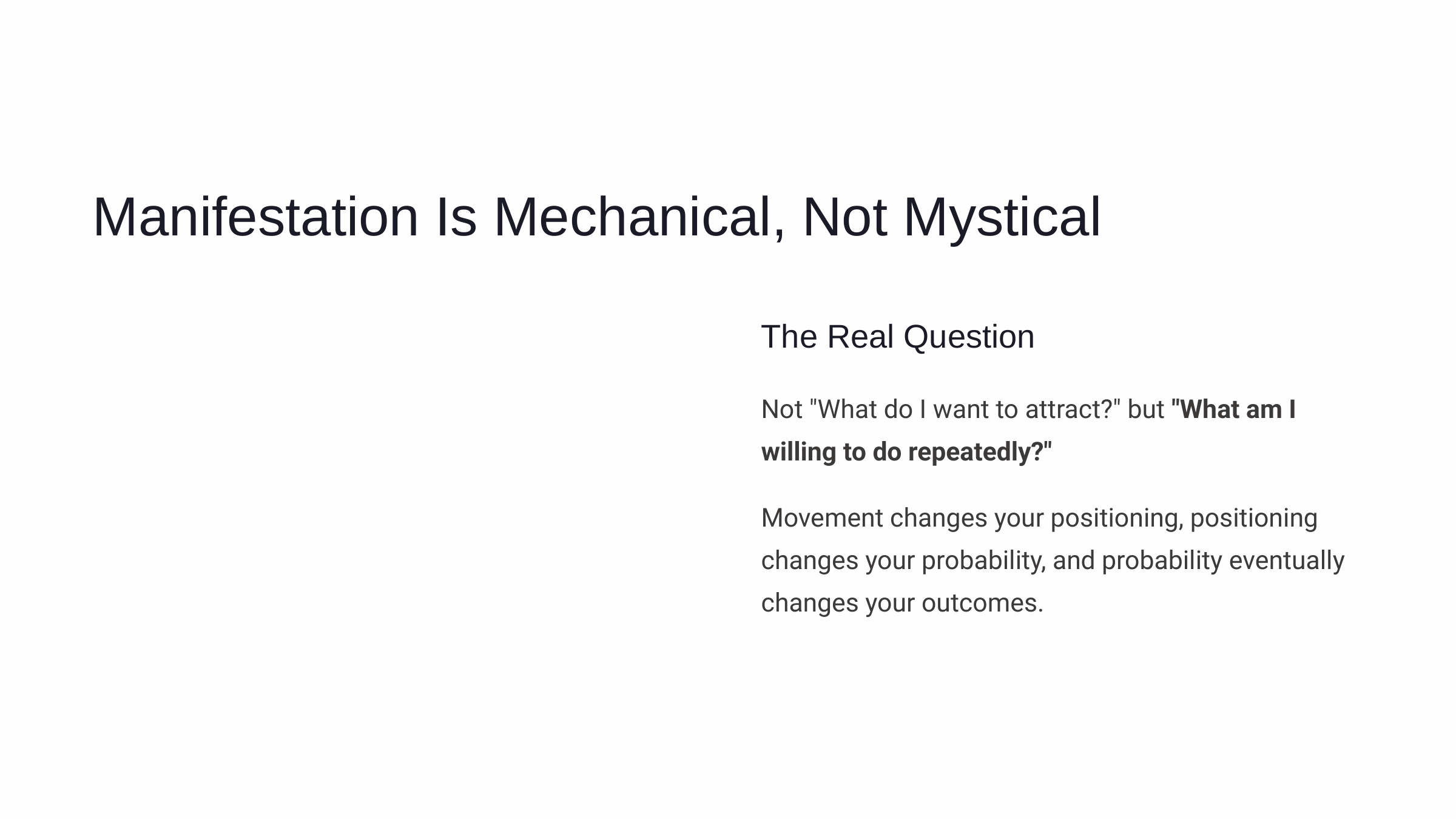

Manifestation Is Mechanical, Not Mystical
The Real Question
Not "What do I want to attract?" but "What am I willing to do repeatedly?"

Movement changes your positioning, positioning changes your probability, and probability eventually changes your outcomes.